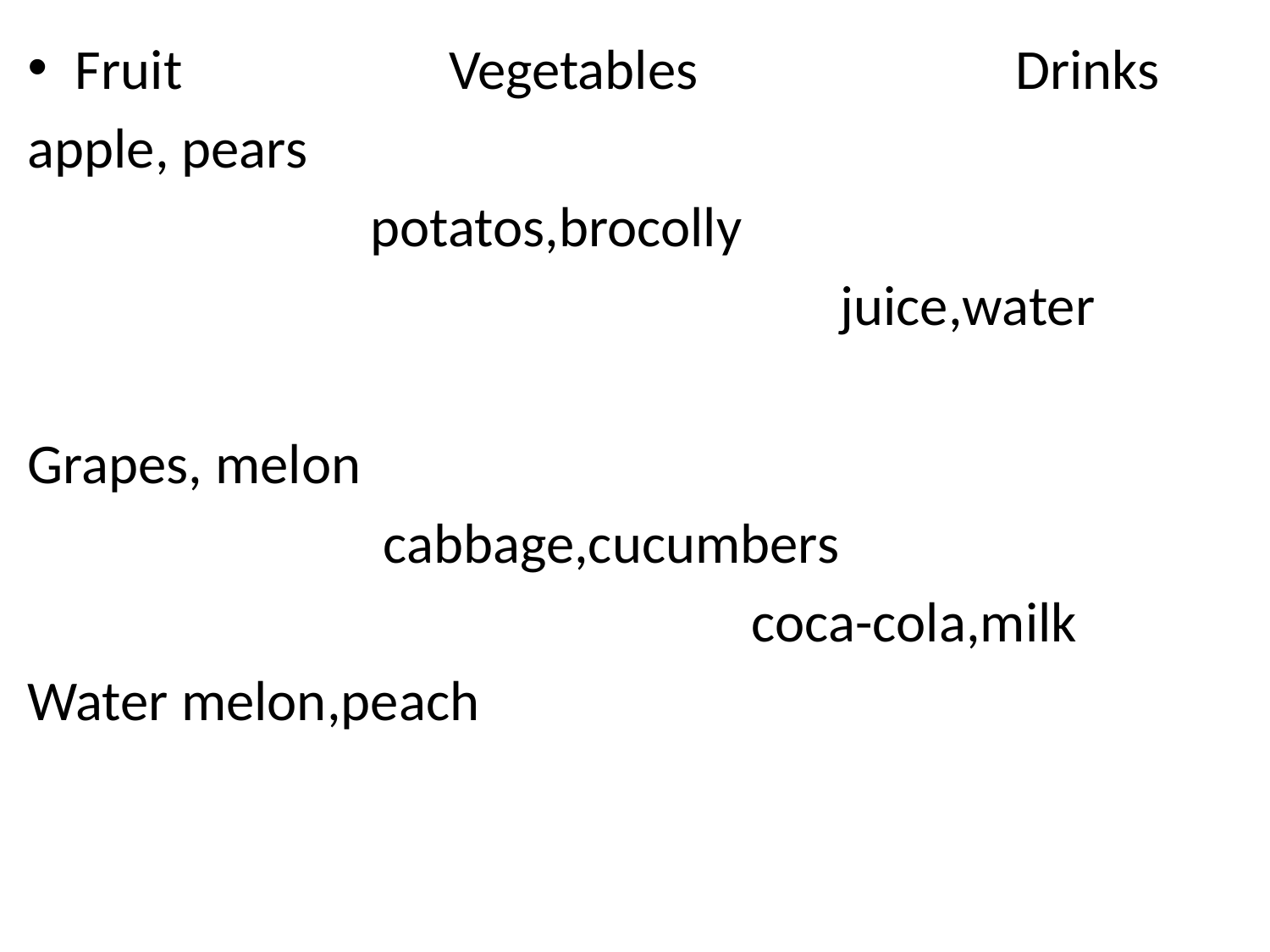

Fruit                     Vegetables                         Drinks
apple, pears
                           potatos,brocolly
                                                                juice,water

Grapes, melon
                            cabbage,cucumbers
                                                         coca-cola,milk
Water melon,peach
#